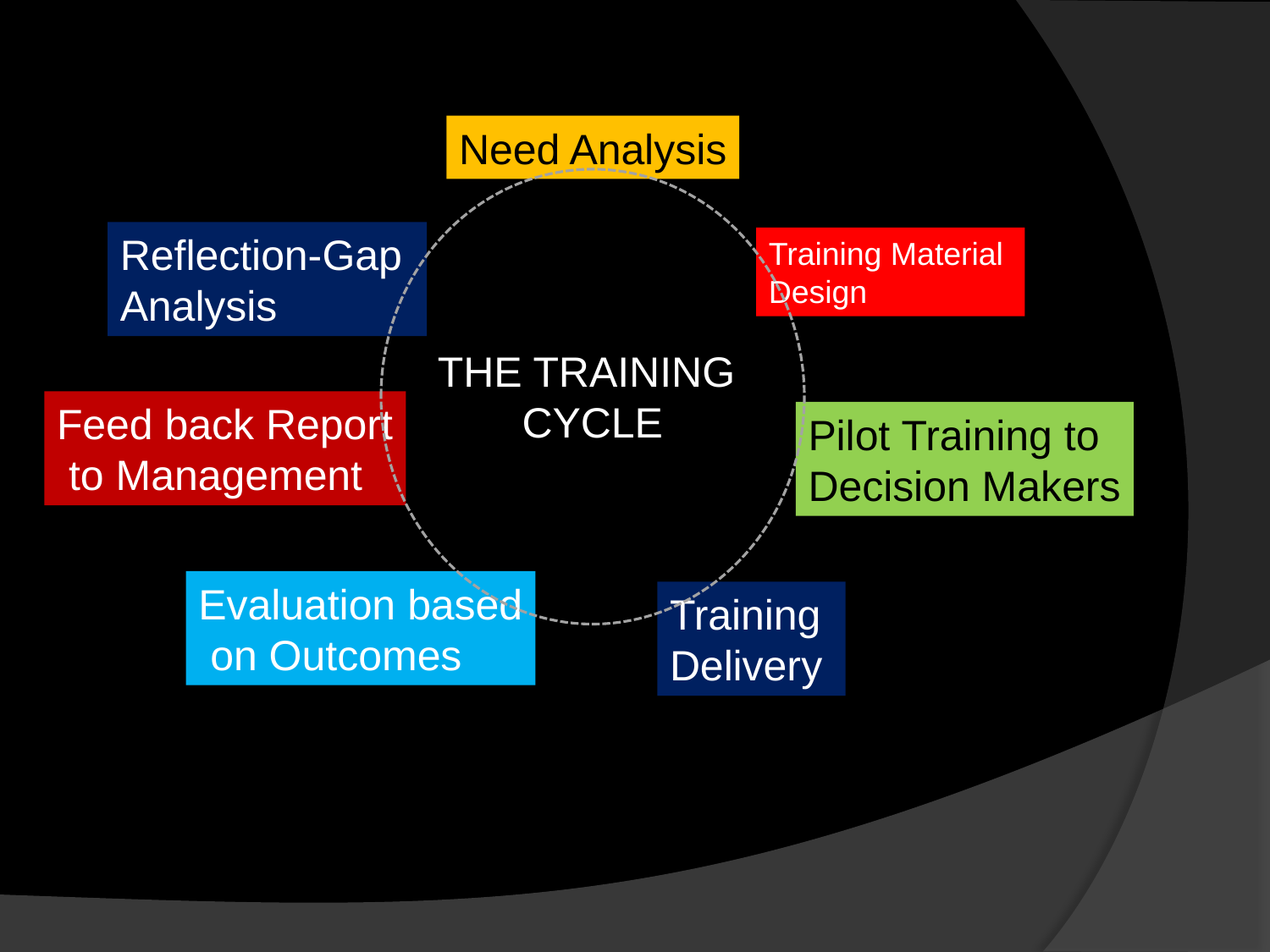

Need Analysis

Reflection-Gap
Analysis
Training Material
Design
THE TRAINING
CYCLE
Feed back Report
 to Management
Pilot Training to
Decision Makers
Evaluation based
 on Outcomes
Training
Delivery